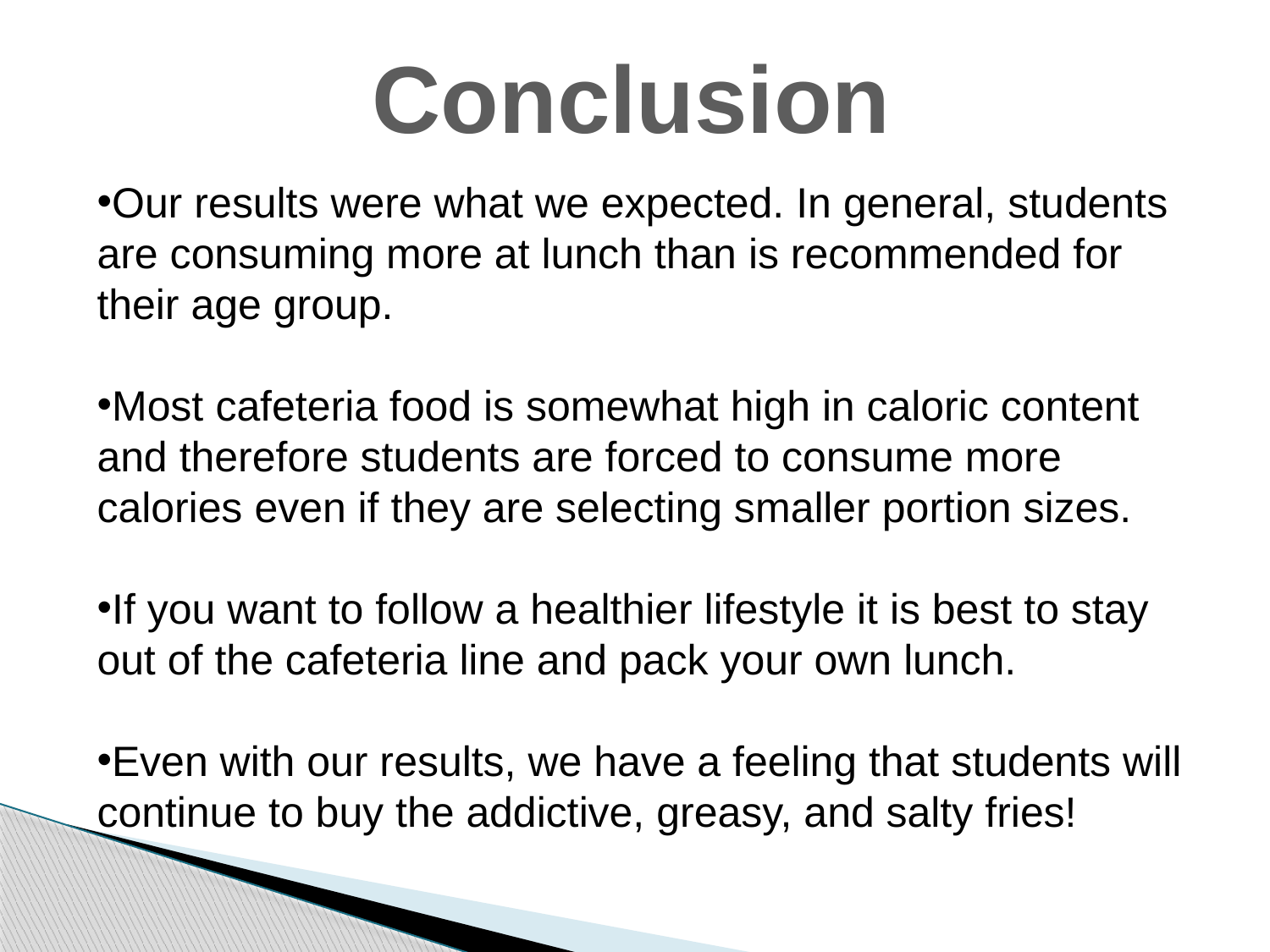

Conclusion
Our results were what we expected. In general, students are consuming more at lunch than is recommended for their age group.

Most cafeteria food is somewhat high in caloric content and therefore students are forced to consume more calories even if they are selecting smaller portion sizes.

If you want to follow a healthier lifestyle it is best to stay out of the cafeteria line and pack your own lunch.

Even with our results, we have a feeling that students will continue to buy the addictive, greasy, and salty fries!